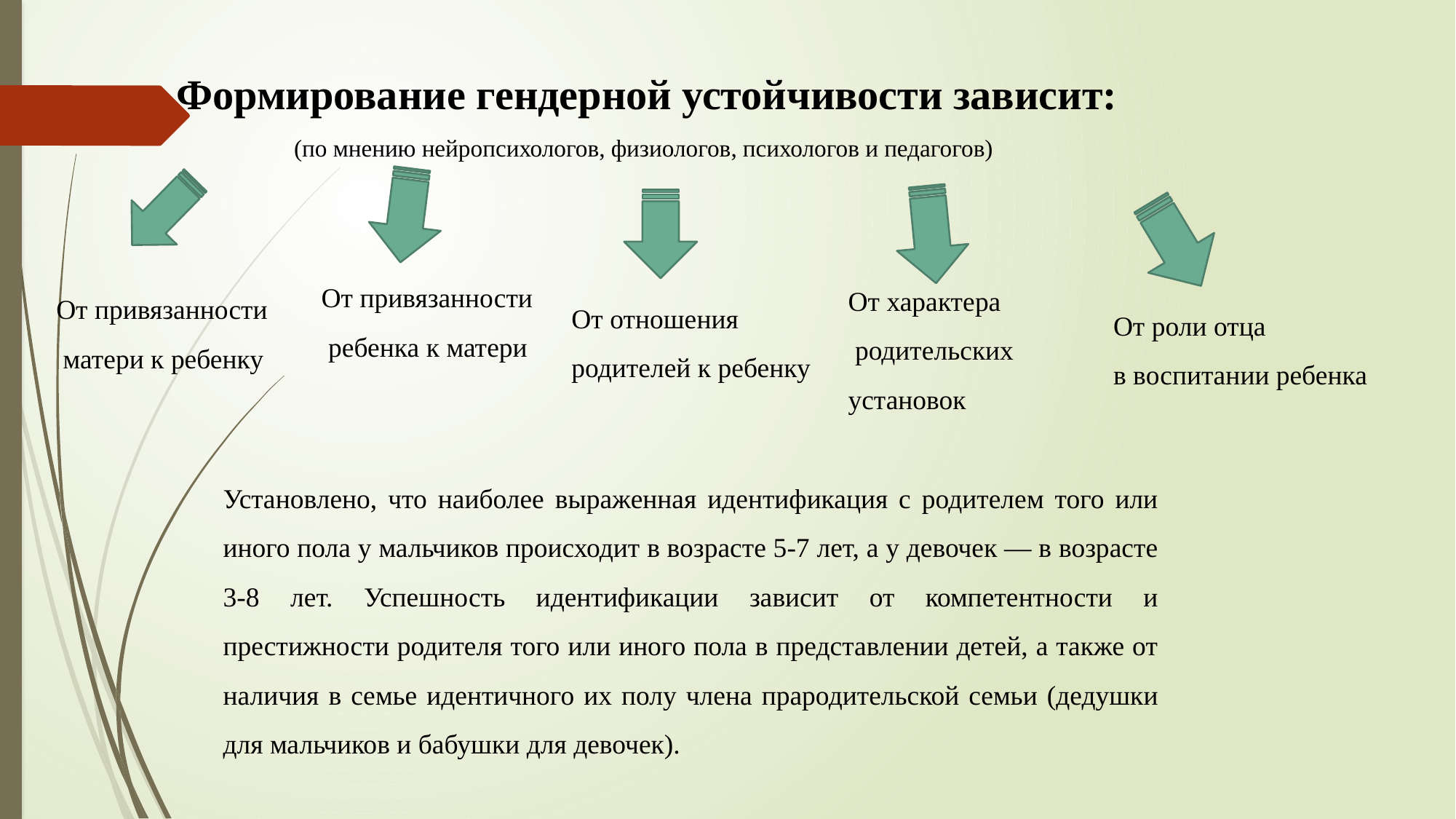

Формирование гендерной устойчивости зависит:
(по мнению нейропсихологов, физиологов, психологов и педагогов)

От привязанности
 ребенка к матери
От характера
 родительских установок
От привязанности
 матери к ребенку
От отношения
родителей к ребенку
От роли отца
в воспитании ребенка
Установлено, что наиболее выраженная идентификация с родителем того или иного пола у мальчиков происходит в возрасте 5-7 лет, а у девочек — в возрасте 3-8 лет. Успешность идентификации зависит от компетентности и престижности родителя того или иного пола в представлении детей, а также от наличия в семье идентичного их полу члена прародительской семьи (дедушки для мальчиков и бабушки для девочек).